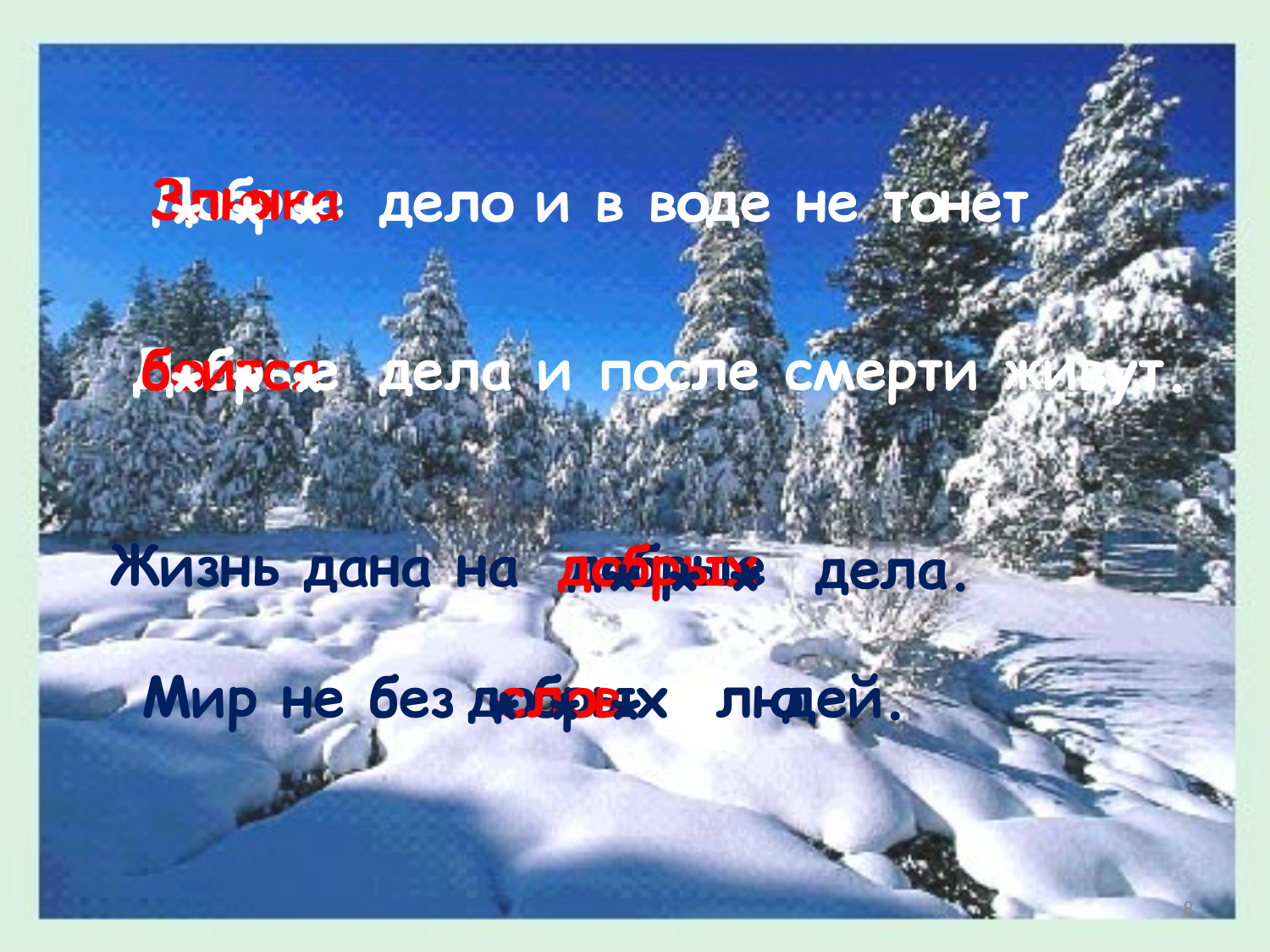

Доброе
Злючка
дело и в воде не тонет.
* * *
Добрые
боится
дела и после смерти живут.
* * *
Жизнь дана на
добрых
добрые
дела.
* * *
Мир не без
добрых
слов
людей.
* * *
8